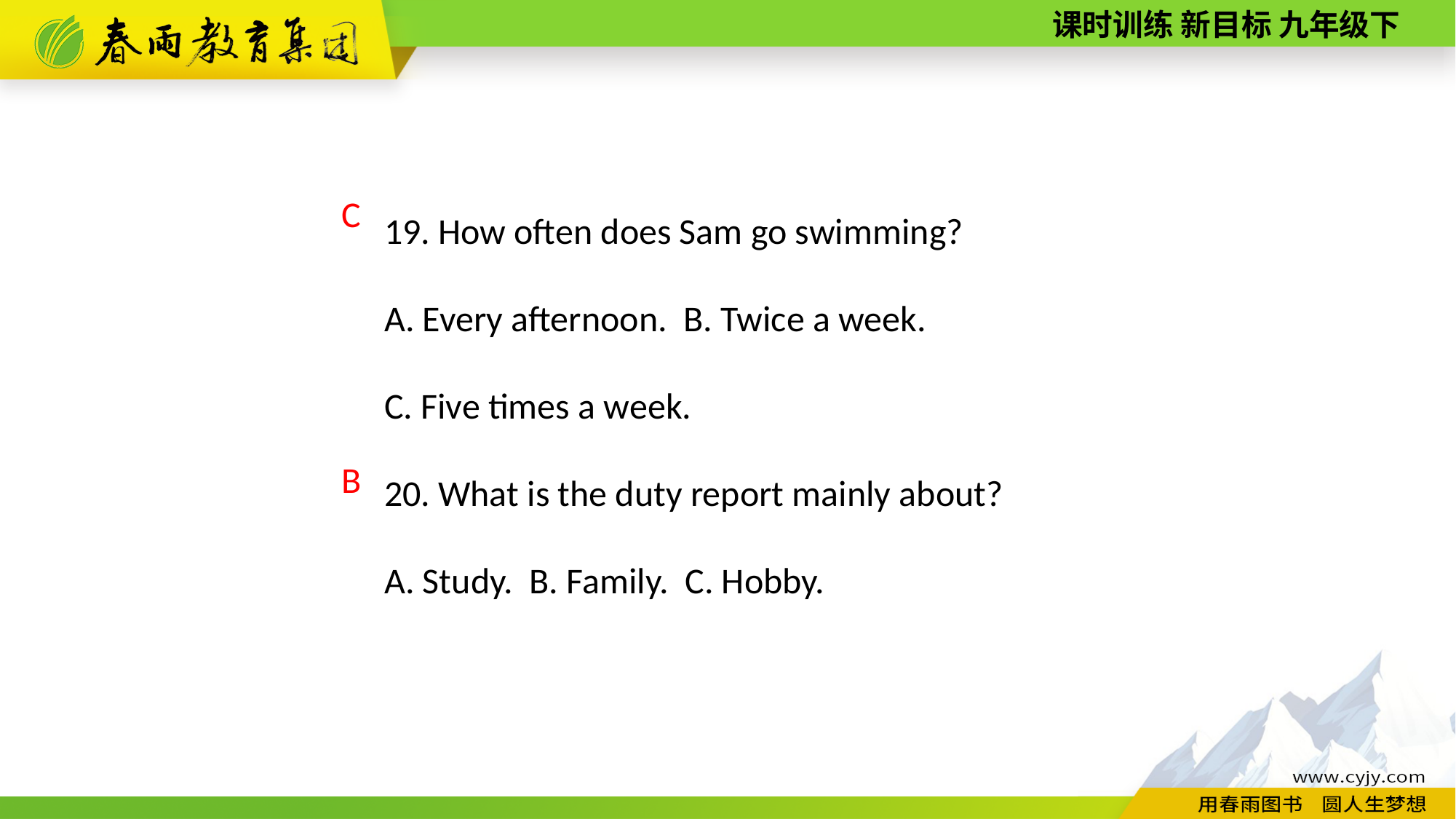

19. How often does Sam go swimming?
A. Every afternoon.  B. Twice a week.
C. Five times a week.
20. What is the duty report mainly about?
A. Study.  B. Family.  C. Hobby.
C
B